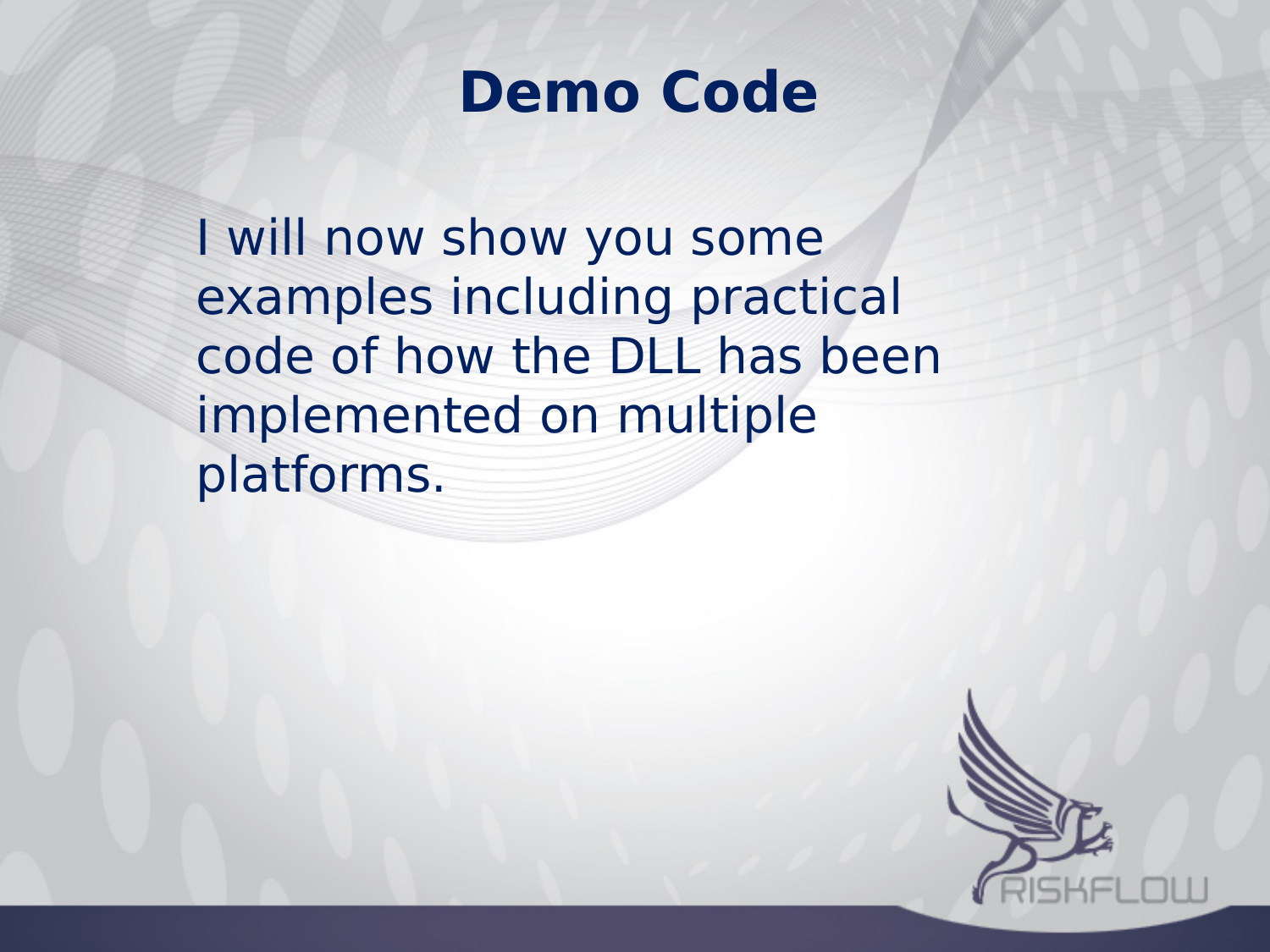

Demo Code
I will now show you some examples including practical code of how the DLL has been implemented on multiple platforms.